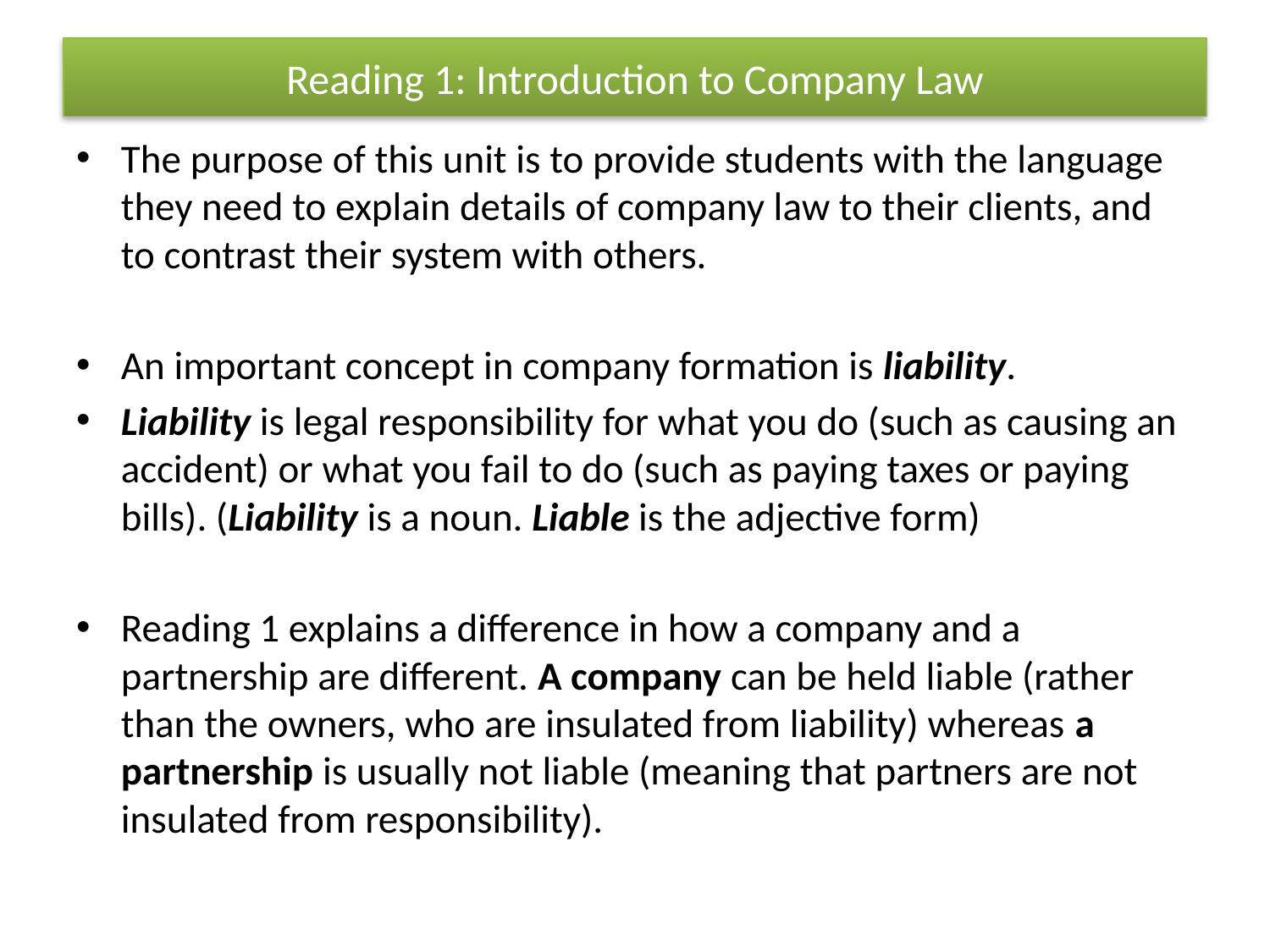

# Reading 1: Introduction to Company Law
The purpose of this unit is to provide students with the language they need to explain details of company law to their clients, and to contrast their system with others.

An important concept in company formation is liability.
Liability is legal responsibility for what you do (such as causing an accident) or what you fail to do (such as paying taxes or paying bills). (Liability is a noun. Liable is the adjective form)

Reading 1 explains a difference in how a company and a partnership are different. A company can be held liable (rather than the owners, who are insulated from liability) whereas a partnership is usually not liable (meaning that partners are not insulated from responsibility).